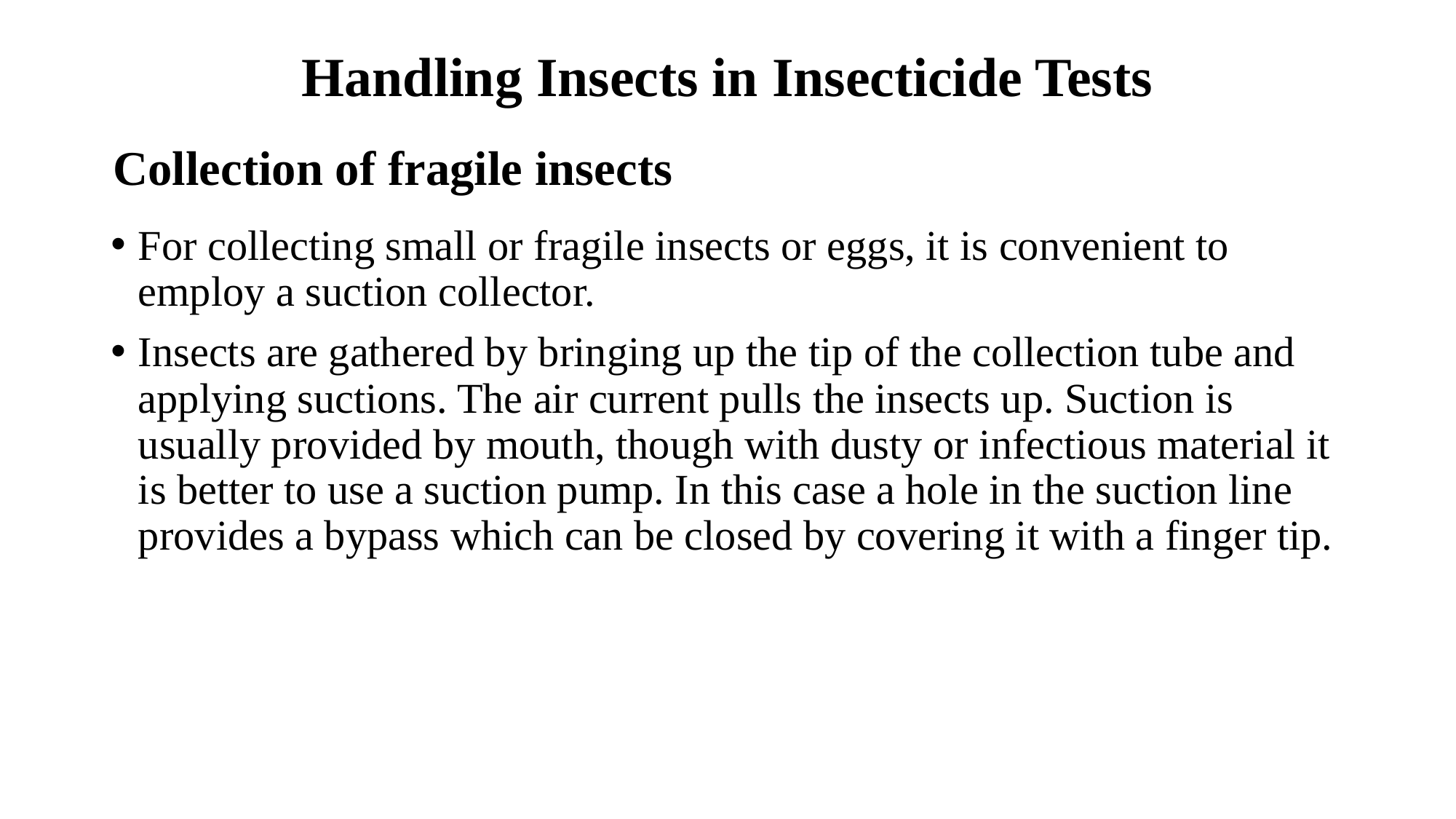

# Handling Insects in Insecticide Tests
Collection of fragile insects
For collecting small or fragile insects or eggs, it is convenient to employ a suction collector.
Insects are gathered by bringing up the tip of the collection tube and applying suctions. The air current pulls the insects up. Suction is usually provided by mouth, though with dusty or infectious material it is better to use a suction pump. In this case a hole in the suction line provides a bypass which can be closed by covering it with a finger tip.